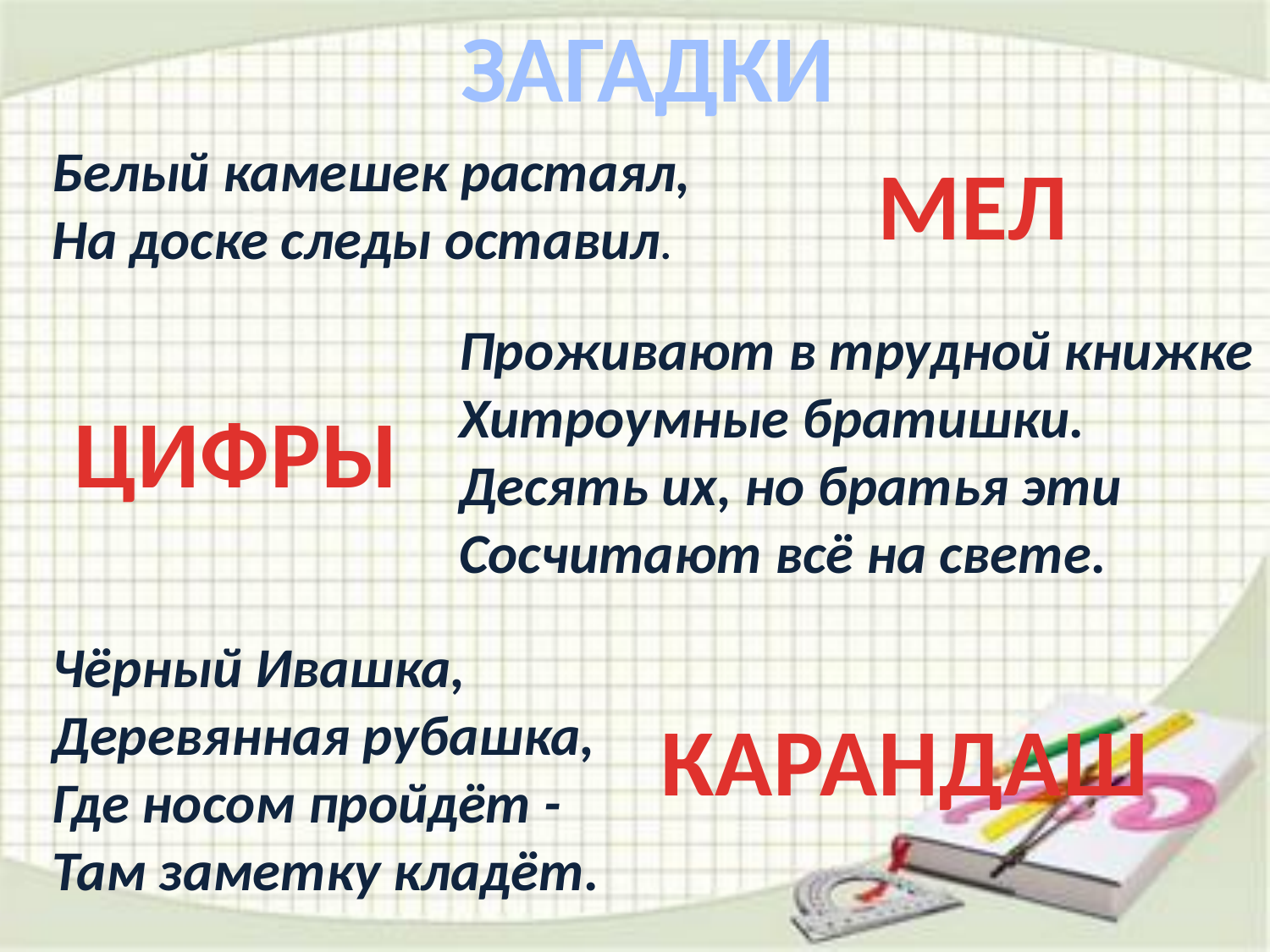

ЗАГАДКИ

Белый камешек растаял,
На доске следы оставил.
МЕЛ
Проживают в трудной книжке
Хитроумные братишки.
Десять их, но братья эти
Сосчитают всё на свете.
ЦИФРЫ
Чёрный Ивашка,
Деревянная рубашка,
Где носом пройдёт -
Там заметку кладёт.
КАРАНДАШ